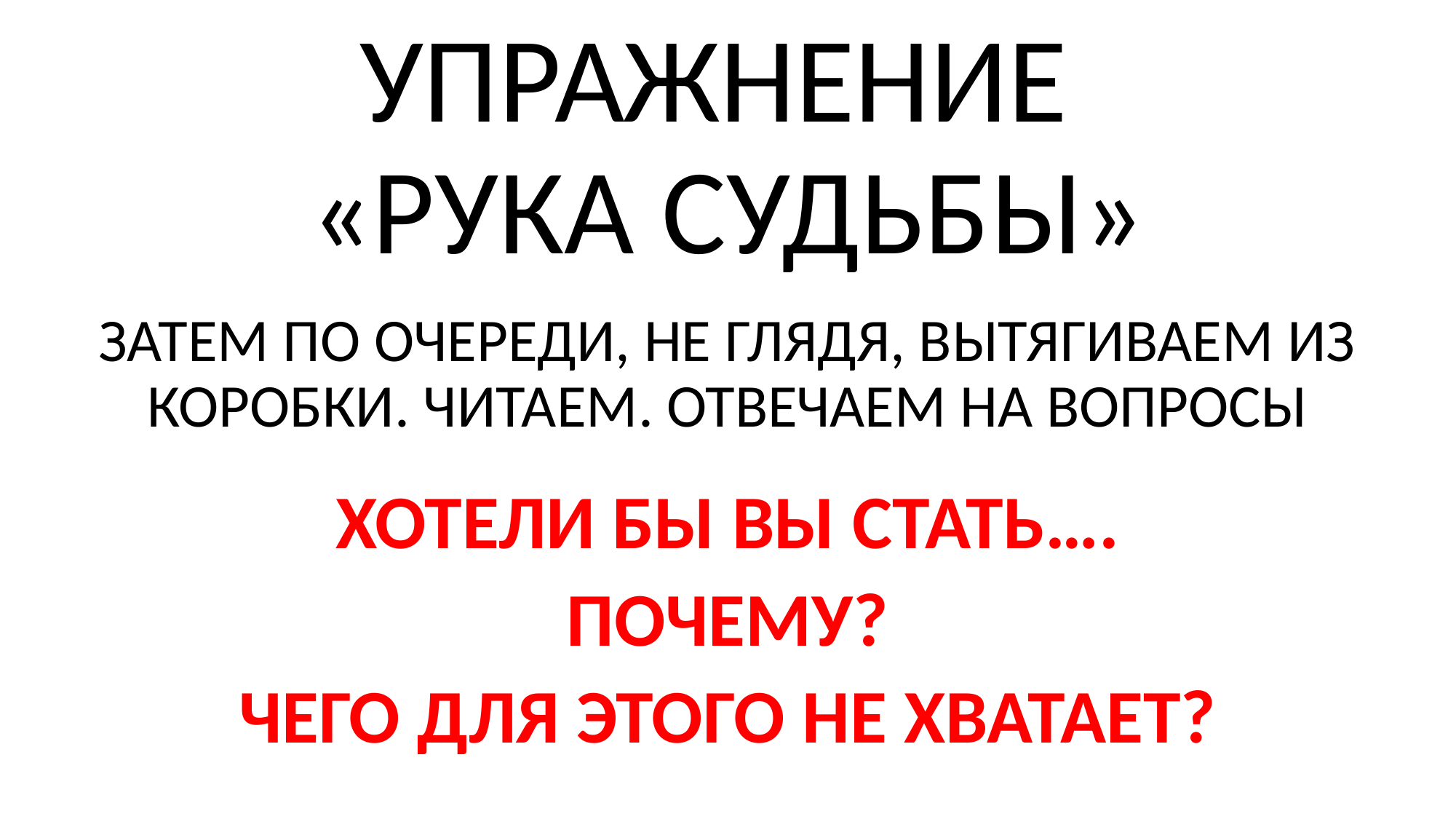

# УПРАЖНЕНИЕ «РУКА СУДЬБЫ»
ЗАТЕМ ПО ОЧЕРЕДИ, НЕ ГЛЯДЯ, ВЫТЯГИВАЕМ ИЗ КОРОБКИ. ЧИТАЕМ. ОТВЕЧАЕМ НА ВОПРОСЫ

ХОТЕЛИ БЫ ВЫ СТАТЬ….
ПОЧЕМУ?
ЧЕГО ДЛЯ ЭТОГО НЕ ХВАТАЕТ?